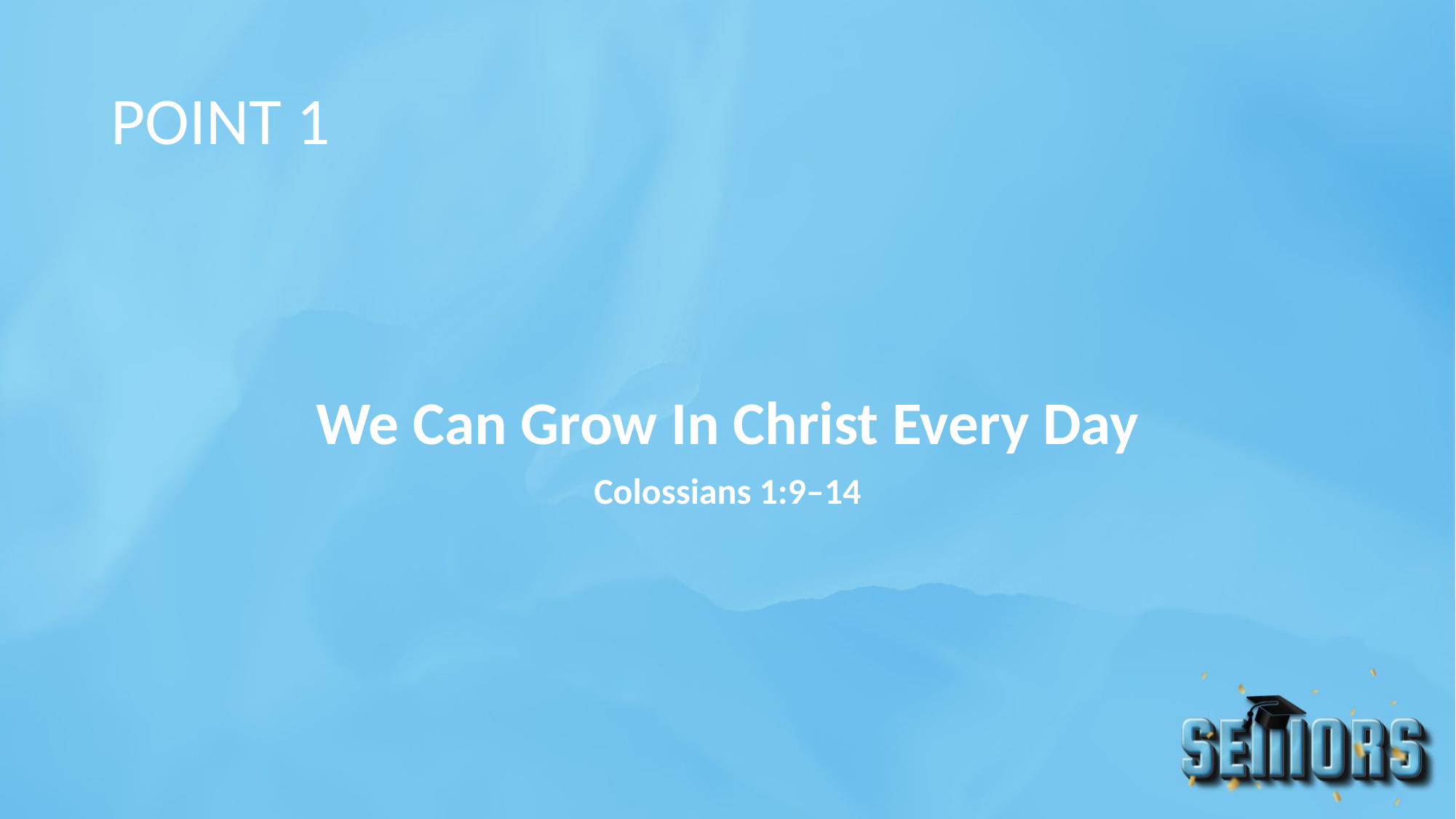

# POINT 1

We Can Grow In Christ Every Day
Colossians 1:9–14